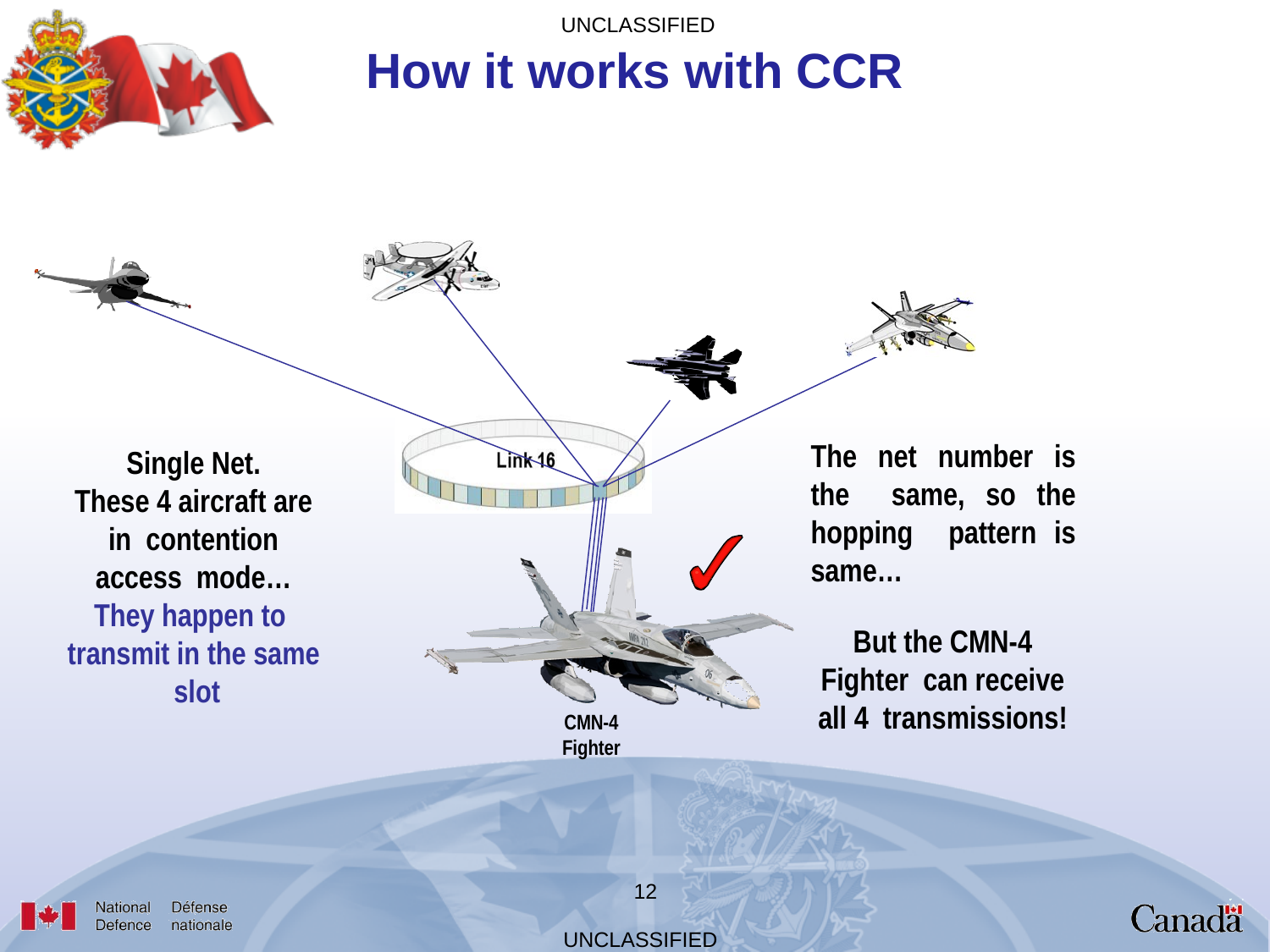

# How it works with CCR

The net number is the  same, so the hopping  pattern is same…
Single Net.
These 4 aircraft are in  contention access  mode…
They happen to  transmit in the same  slot

But the CMN-4 Fighter  can receive all 4  transmissions!
CMN-4 Fighter